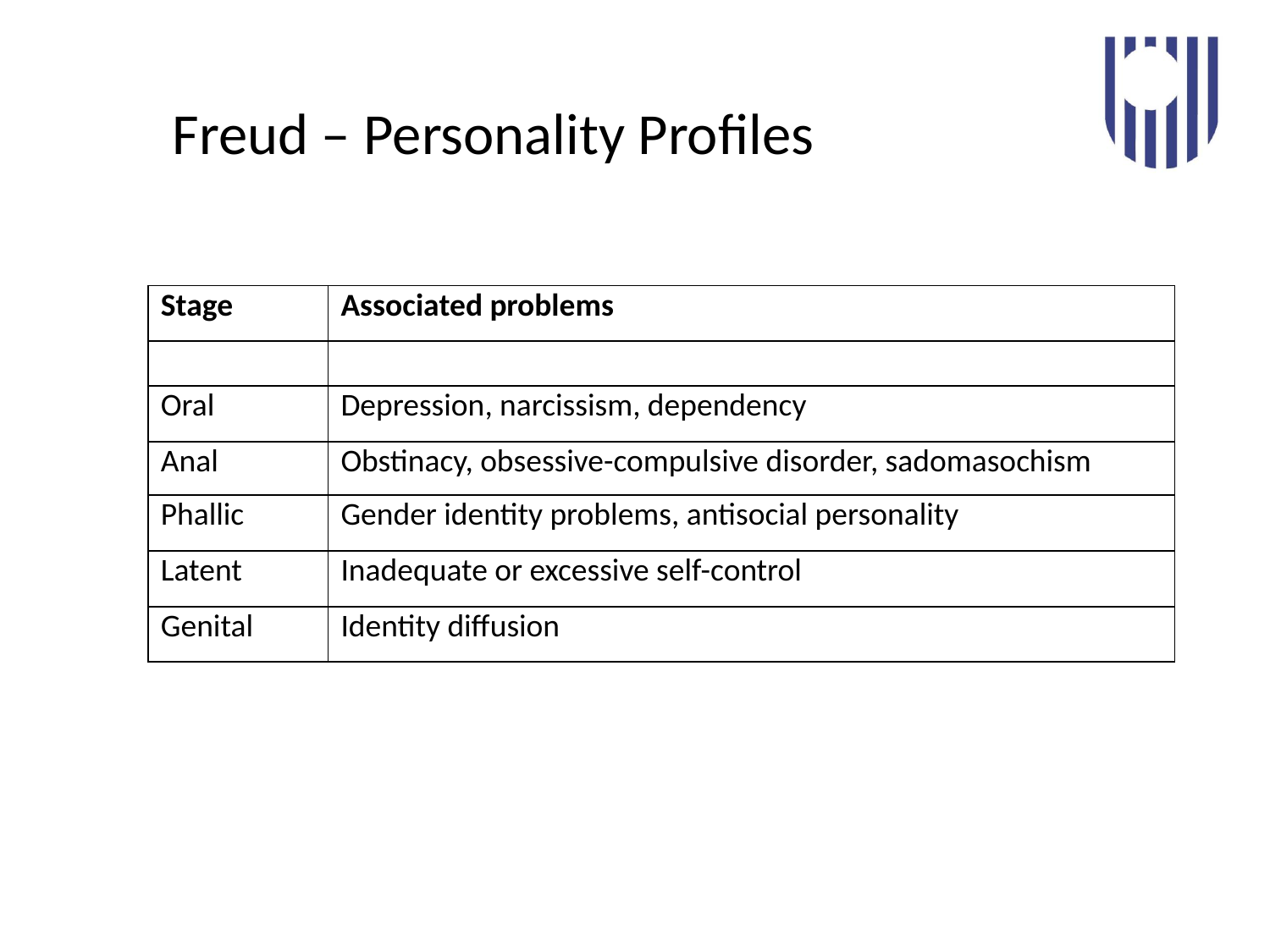

# Freud – Personality Profiles
| Stage | Associated problems |
| --- | --- |
|  |  |
| Oral | Depression, narcissism, dependency |
| Anal | Obstinacy, obsessive-compulsive disorder, sadomasochism |
| Phallic | Gender identity problems, antisocial personality |
| Latent | Inadequate or excessive self-control |
| Genital | Identity diffusion |